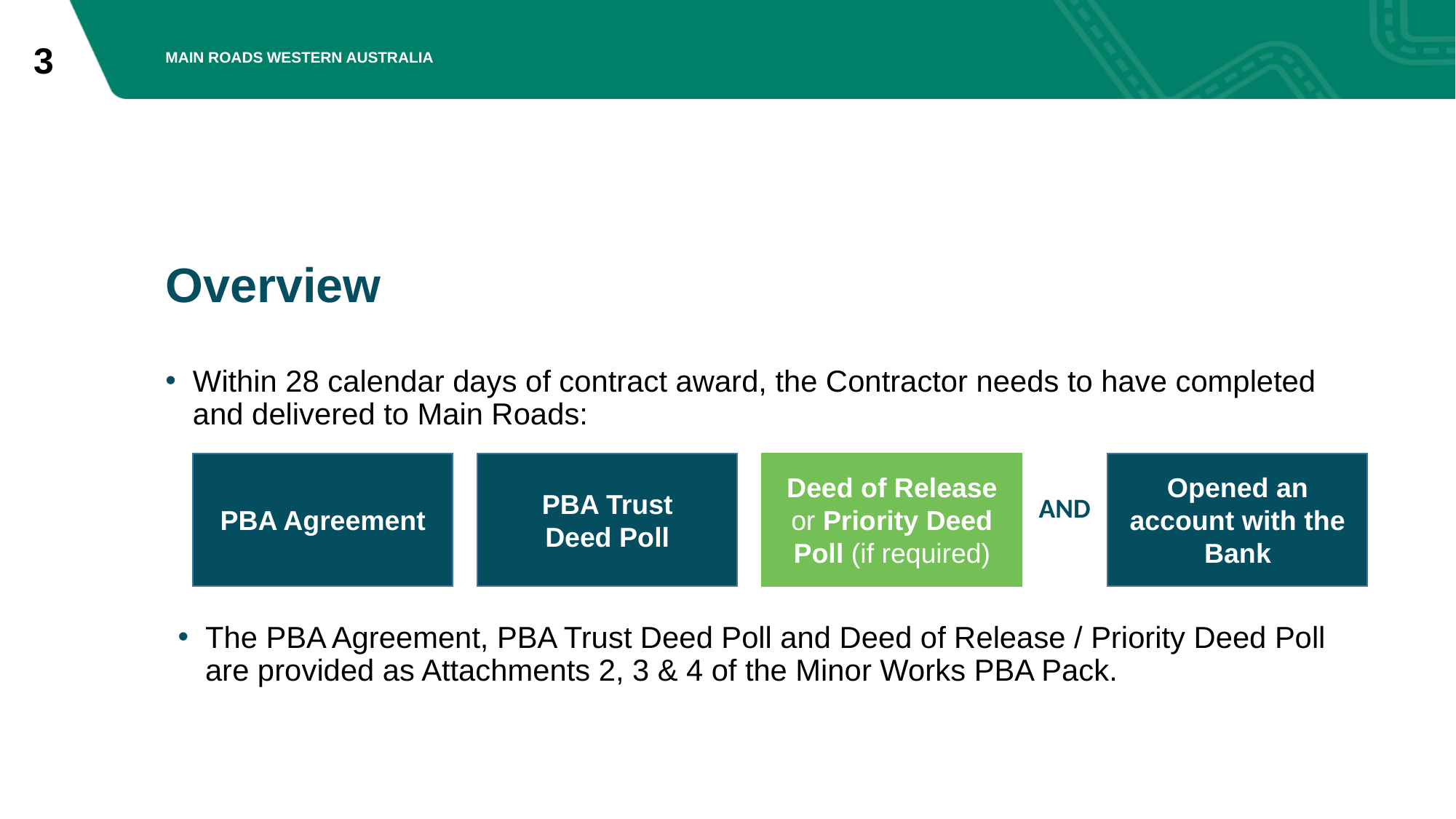

# Overview
Within 28 calendar days of contract award, the Contractor needs to have completed and delivered to Main Roads:
PBA Trust
Deed Poll
Deed of Release or Priority Deed Poll (if required)
Opened an account with the Bank
PBA Agreement
AND
The PBA Agreement, PBA Trust Deed Poll and Deed of Release / Priority Deed Poll are provided as Attachments 2, 3 & 4 of the Minor Works PBA Pack.